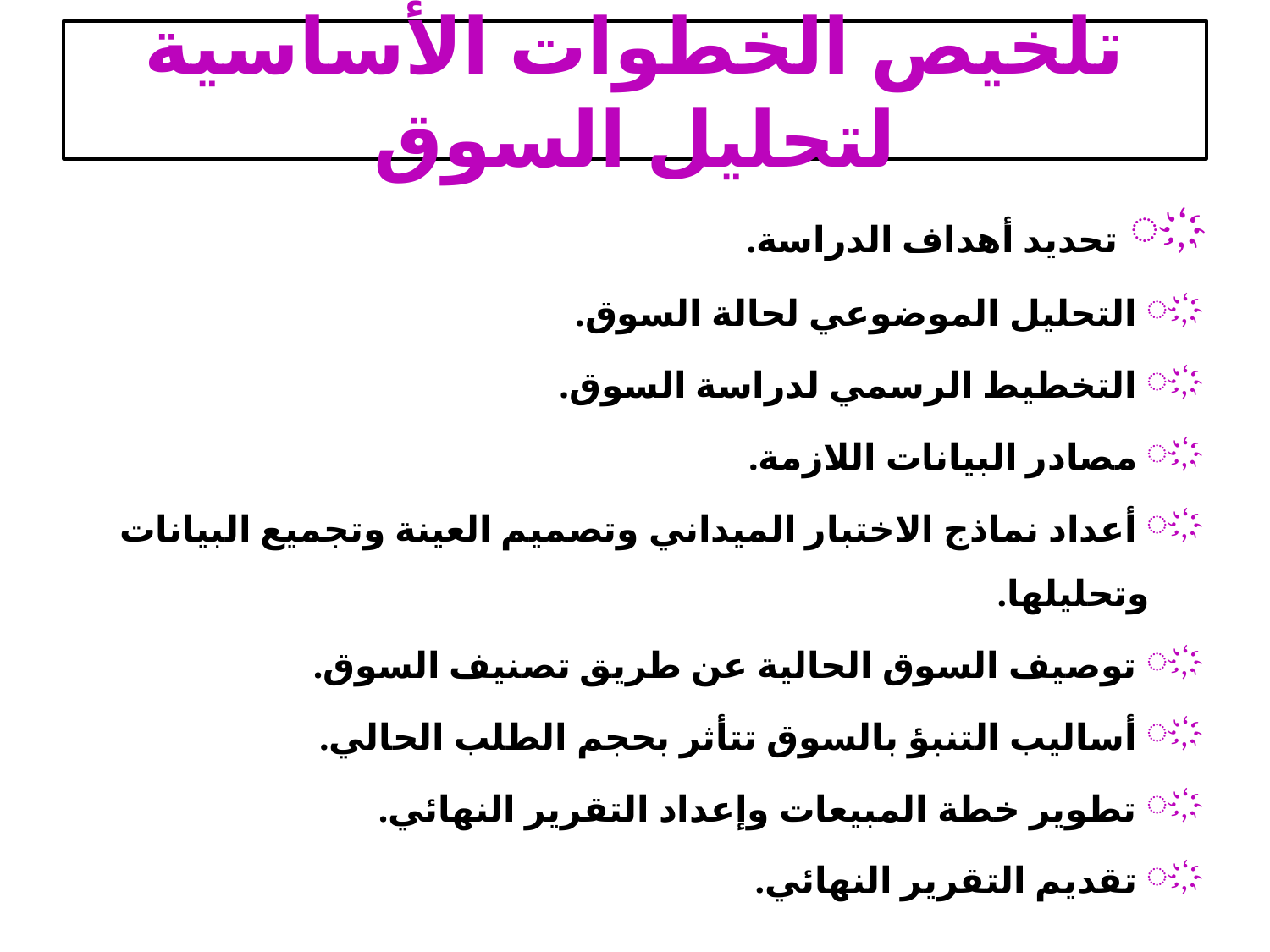

# تلخيص الخطوات الأساسية لتحليل السوق
 تحديد أهداف الدراسة.
 التحليل الموضوعي لحالة السوق.
 التخطيط الرسمي لدراسة السوق.
 مصادر البيانات اللازمة.
 أعداد نماذج الاختبار الميداني وتصميم العينة وتجميع البيانات وتحليلها.
 توصيف السوق الحالية عن طريق تصنيف السوق.
 أساليب التنبؤ بالسوق تتأثر بحجم الطلب الحالي.
 تطوير خطة المبيعات وإعداد التقرير النهائي.
 تقديم التقرير النهائي.